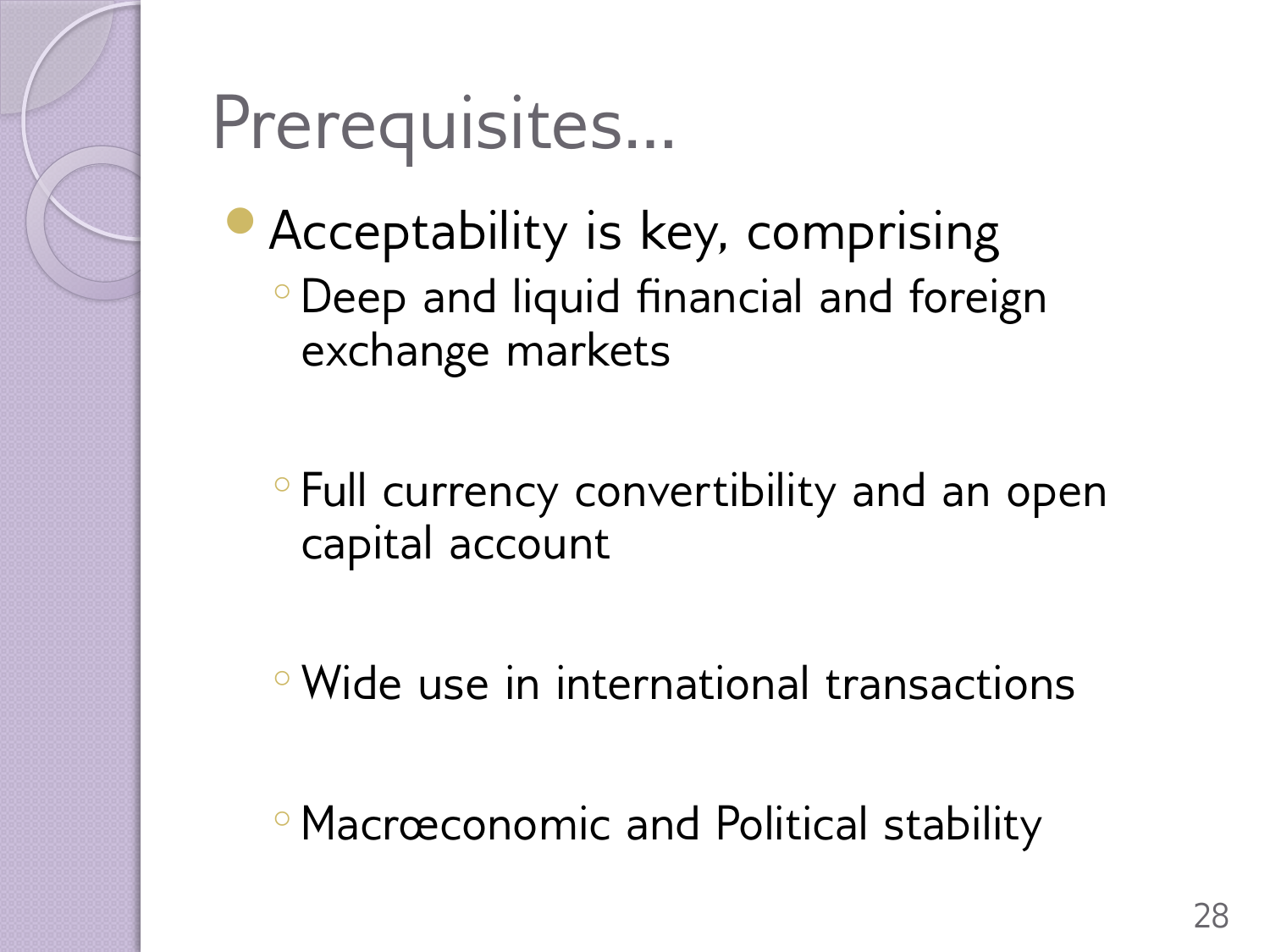

# Prerequisites…
Acceptability is key, comprising
Deep and liquid financial and foreign exchange markets

Full currency convertibility and an open capital account

Wide use in international transactions

Macroeconomic and Political stability

28